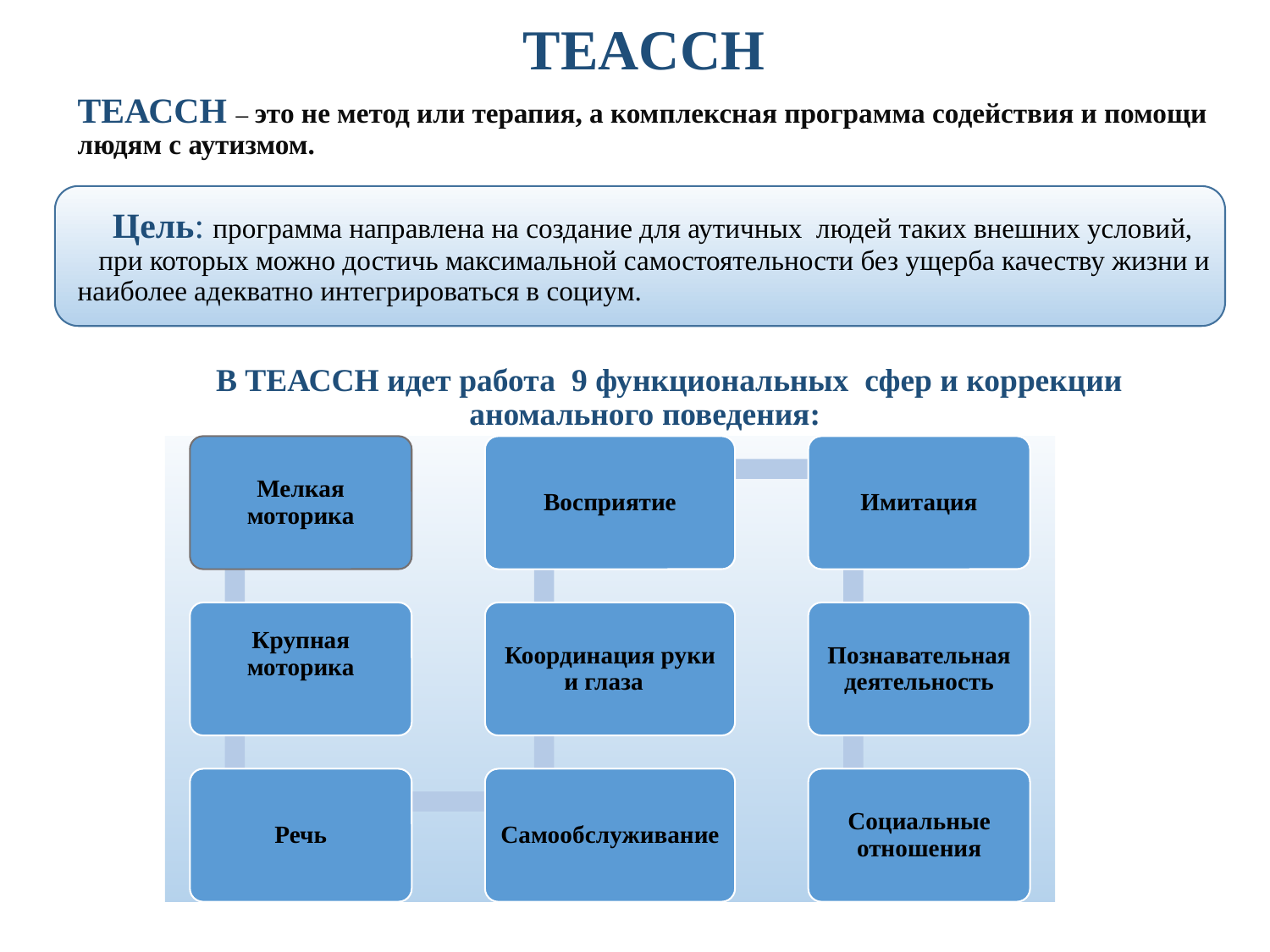

# TEACCH
ТЕАССН – это не метод или терапия, а комплексная программа содействия и помощи людям с аутизмом.
     Цель: программа направлена на создание для аутичных  людей таких внешних условий,      при которых можно достичь максимальной самостоятельности без ущерба качеству жизни и наиболее адекватно интегрироваться в социум.

       В ТЕАССН идет работа  9 функциональных  сфер и коррекции аномального поведения:

Мелкая моторика
Крупная моторика
Речь
Самообслуживание
Координация руки и глаза
Восприятие
Имитация
Познавательная деятельность
Социальные отношения